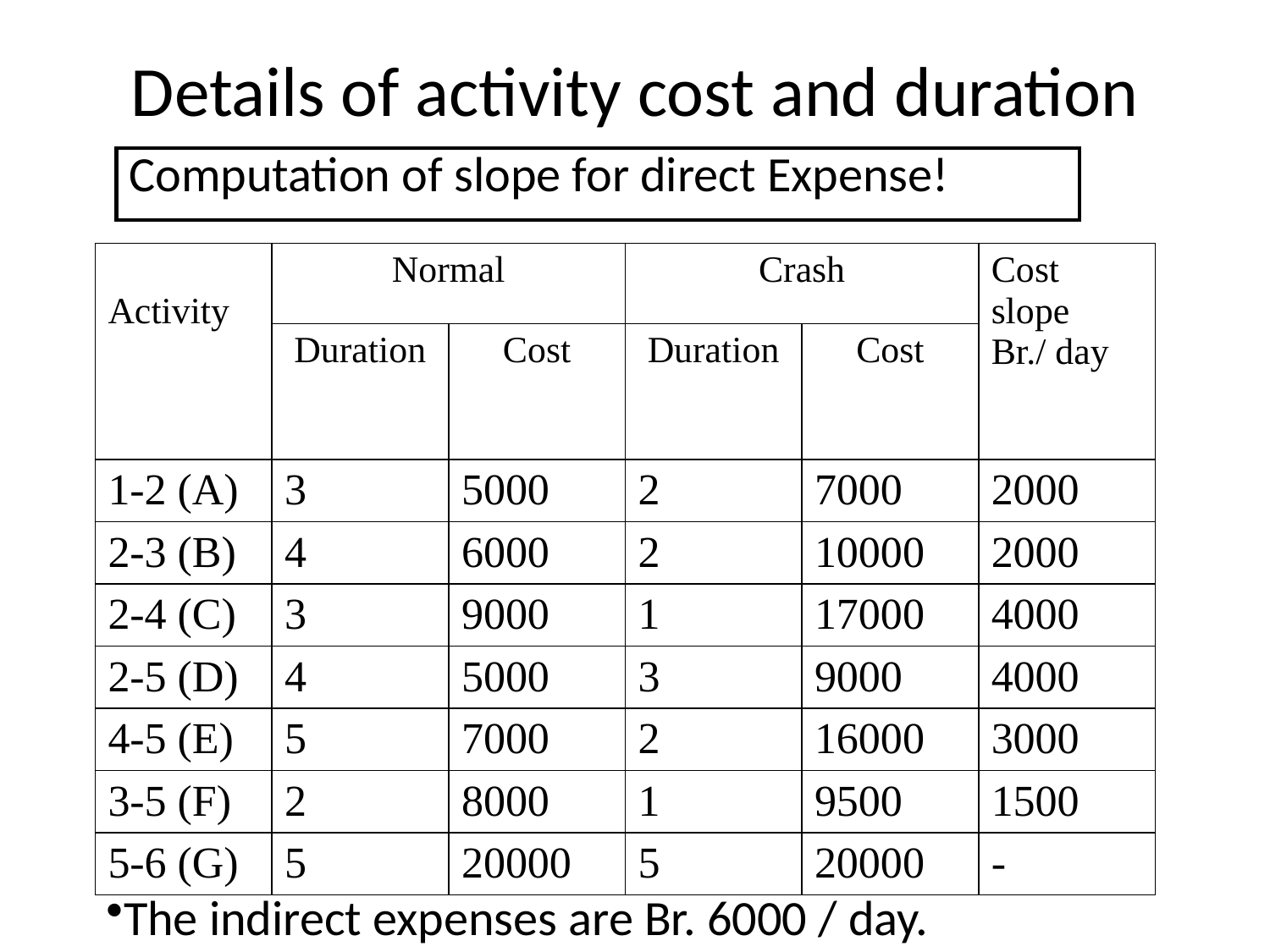

Details of activity cost and duration
| Computation of slope for direct Expense! |
| --- |
| Activity | Normal |  | Crash |  | Cost slope Br./ day |
| --- | --- | --- | --- | --- | --- |
|  | Duration | Cost | Duration | Cost |  |
| 1-2 (A) | 3 | 5000 | 2 | 7000 | 2000 |
| 2-3 (B) | 4 | 6000 | 2 | 10000 | 2000 |
| 2-4 (C) | 3 | 9000 | 1 | 17000 | 4000 |
| 2-5 (D) | 4 | 5000 | 3 | 9000 | 4000 |
| 4-5 (E) | 5 | 7000 | 2 | 16000 | 3000 |
| 3-5 (F) | 2 | 8000 | 1 | 9500 | 1500 |
| 5-6 (G) | 5 | 20000 | 5 | 20000 | - |
The indirect expenses are Br. 6000 / day.